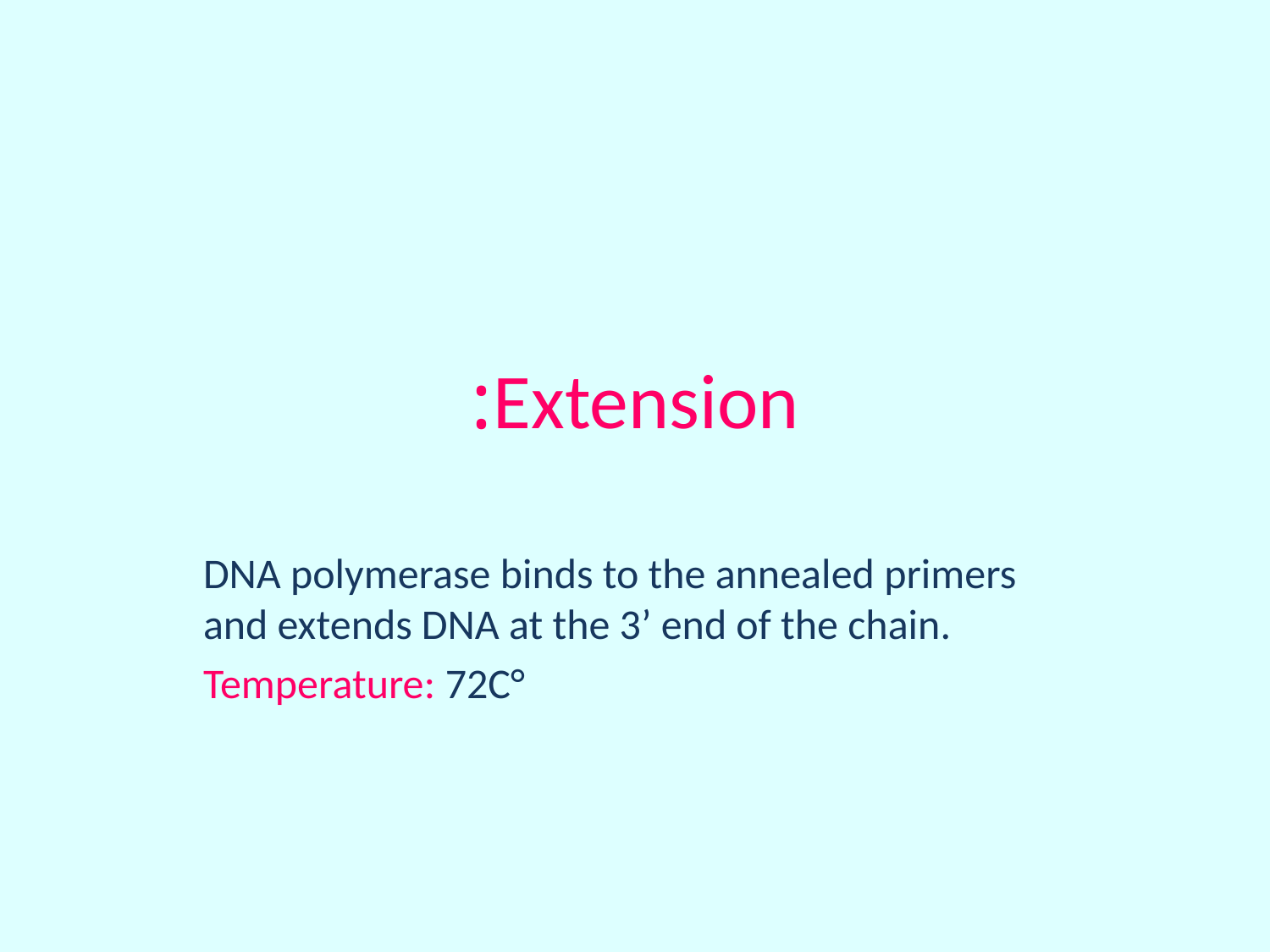

# Extension:
DNA polymerase binds to the annealed primers and extends DNA at the 3’ end of the chain.
Temperature: 72C°